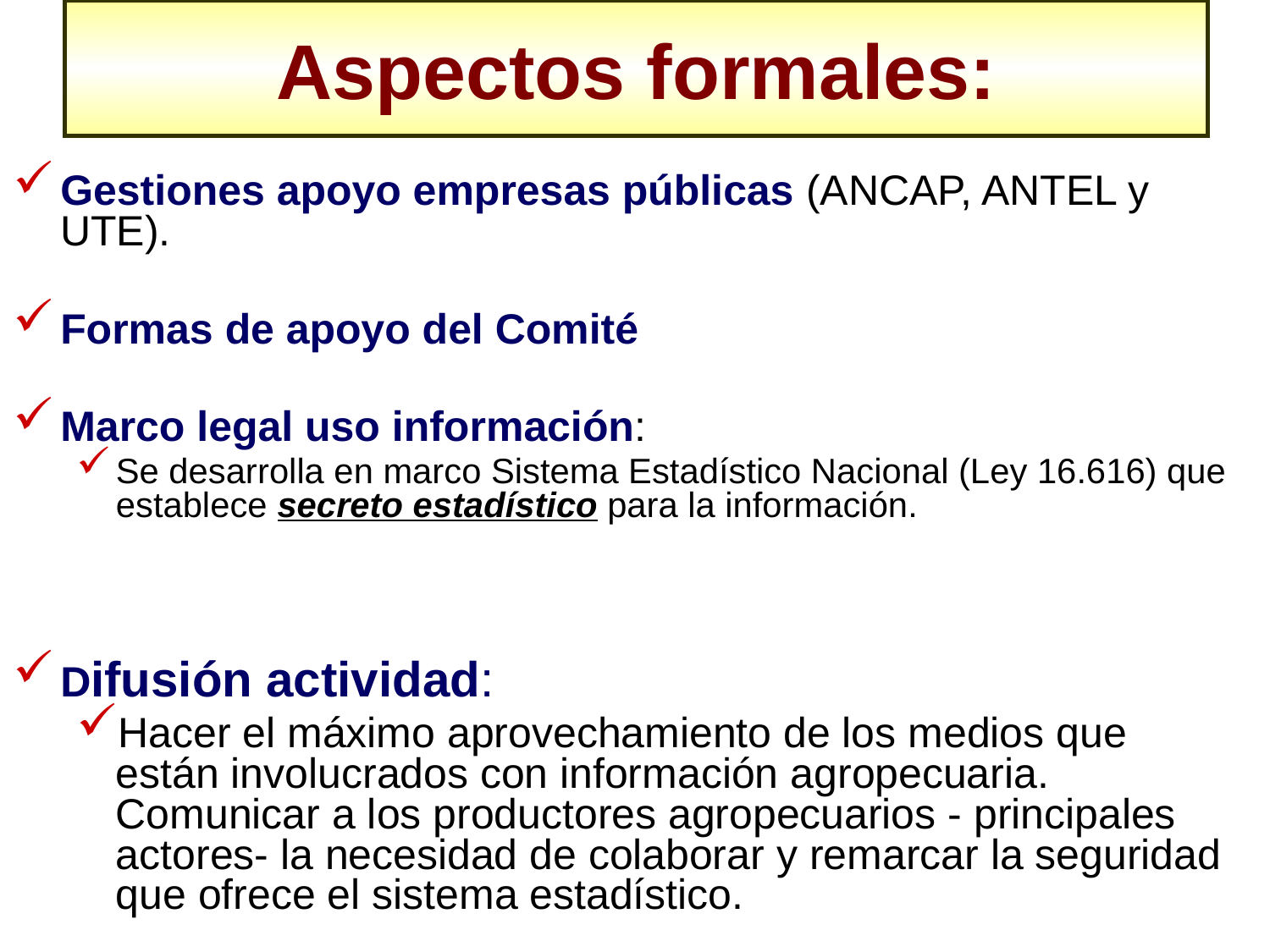

# Aspectos formales:
Gestiones apoyo empresas públicas (ANCAP, ANTEL y UTE).

Formas de apoyo del Comité

Marco legal uso información:
Se desarrolla en marco Sistema Estadístico Nacional (Ley 16.616) que establece secreto estadístico para la información.

Difusión actividad:
Hacer el máximo aprovechamiento de los medios que están involucrados con información agropecuaria. Comunicar a los productores agropecuarios - principales actores- la necesidad de colaborar y remarcar la seguridad que ofrece el sistema estadístico.